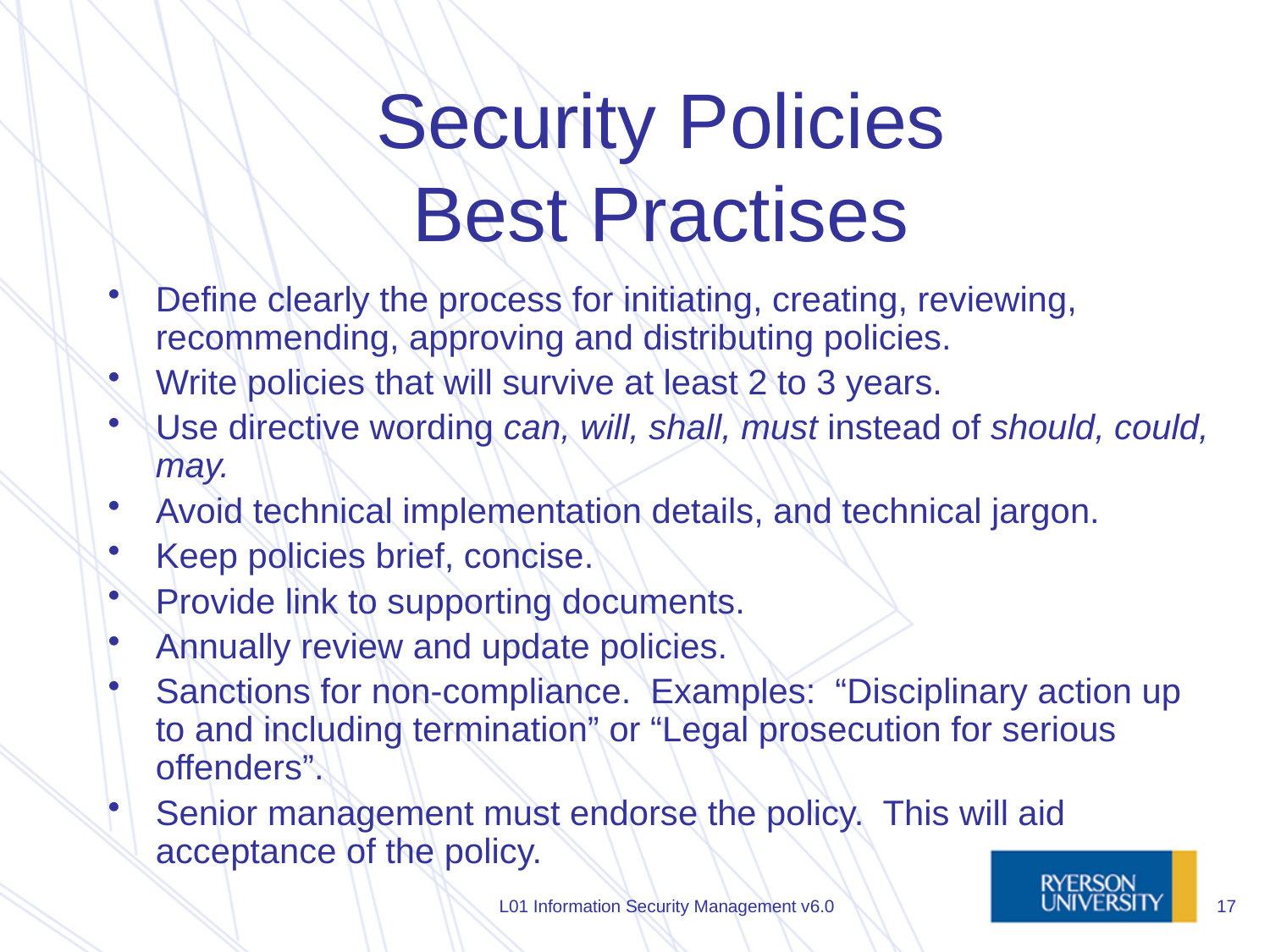

# Security Policies Best Practises
Define clearly the process for initiating, creating, reviewing, recommending, approving and distributing policies.
Write policies that will survive at least 2 to 3 years.
Use directive wording can, will, shall, must instead of should, could, may.
Avoid technical implementation details, and technical jargon.
Keep policies brief, concise.
Provide link to supporting documents.
Annually review and update policies.
Sanctions for non-compliance.  Examples:  “Disciplinary action up to and including termination” or “Legal prosecution for serious offenders”.
Senior management must endorse the policy.  This will aid acceptance of the policy.

L01 Information Security Management v6.0
17